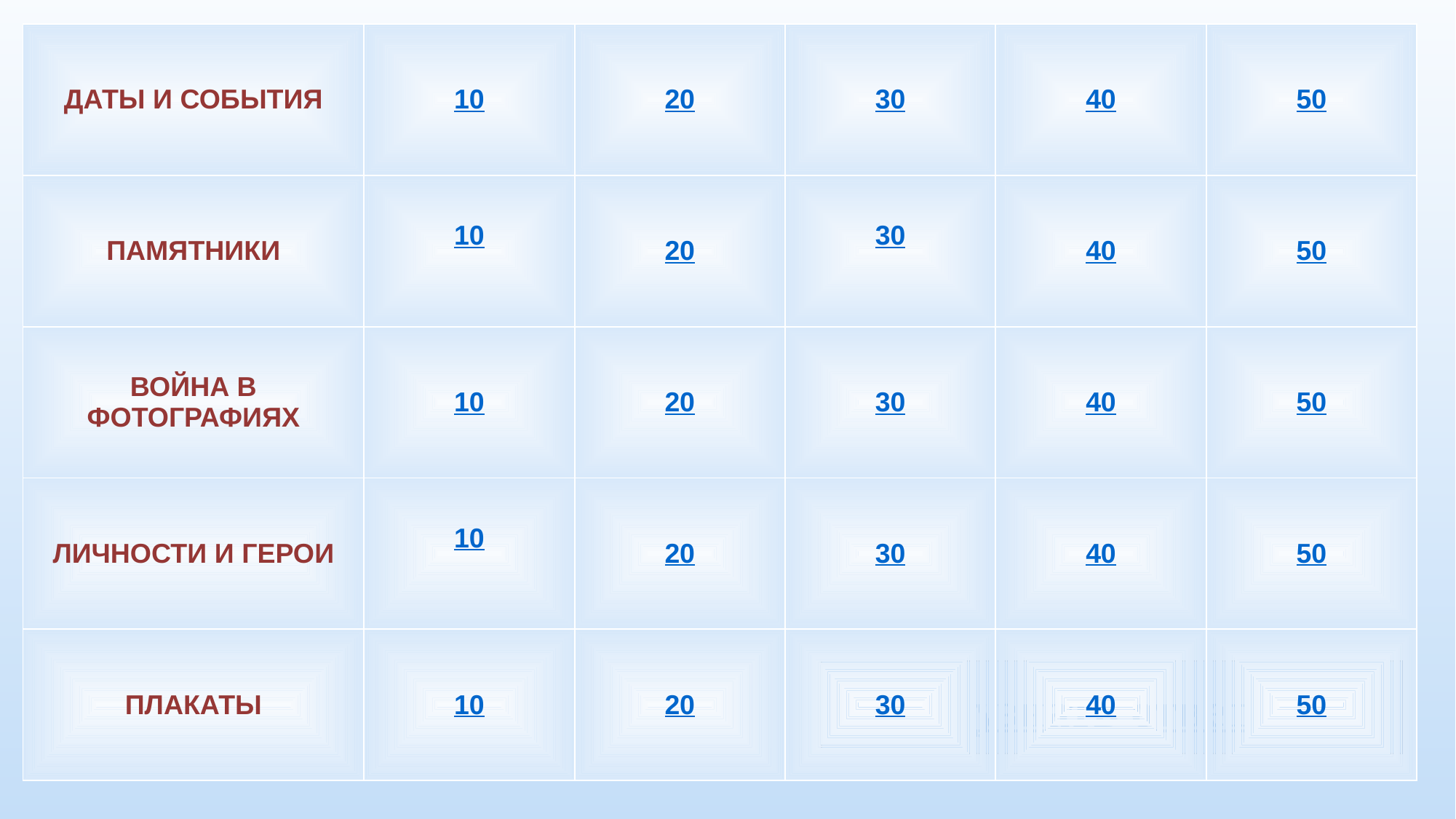

| ДАТЫ И СОБЫТИЯ | 10 | 20 | 30 | 40 | 50 |
| --- | --- | --- | --- | --- | --- |
| ПАМЯТНИКИ | 10 | 20 | 30 | 40 | 50 |
| ВОЙНА В ФОТОГРАФИЯХ | 10 | 20 | 30 | 40 | 50 |
| ЛИЧНОСТИ И ГЕРОИ | 10 | 20 | 30 | 40 | 50 |
| ПЛАКАТЫ | 10 | 20 | 30 | 40 | 50 |
#